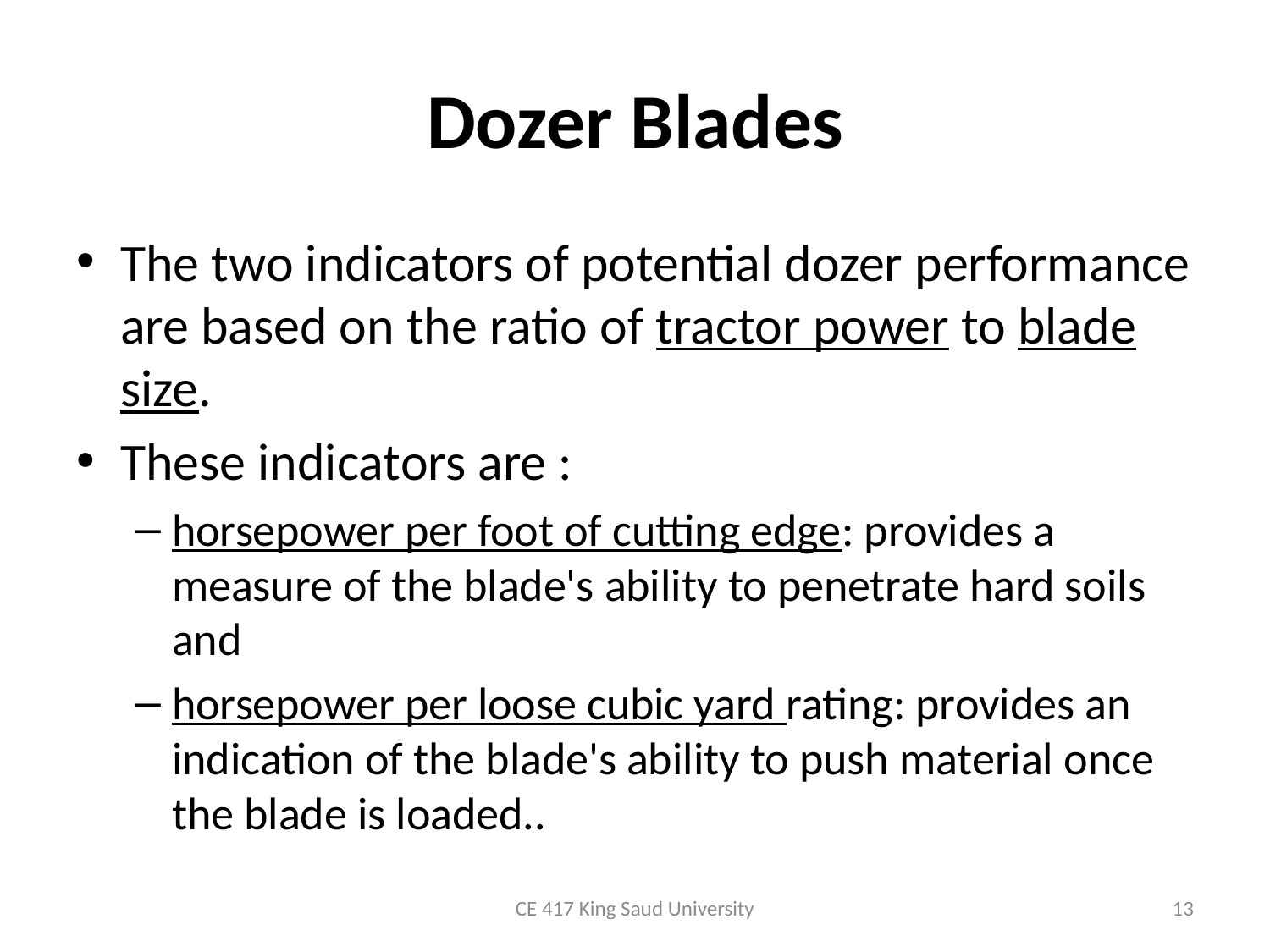

# Dozer Blades
The two indicators of potential dozer performance are based on the ratio of tractor power to blade size.
These indicators are :
horsepower per foot of cutting edge: provides a measure of the blade's ability to penetrate hard soils and
horsepower per loose cubic yard rating: provides an indication of the blade's ability to push material once the blade is loaded..
CE 417 King Saud University
13